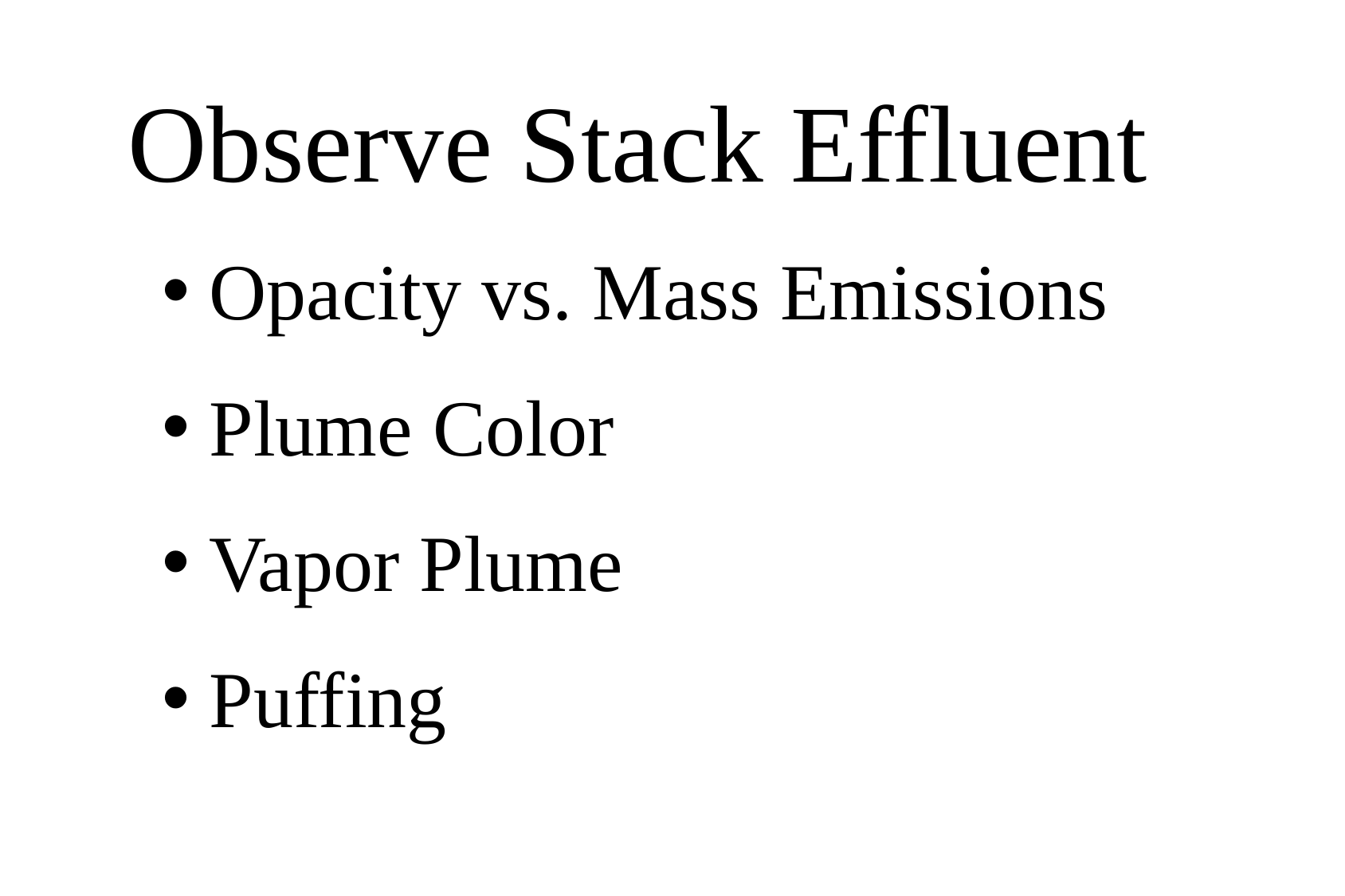

# Observe Stack Effluent

 Opacity vs. Mass Emissions
 Plume Color
 Vapor Plume
 Puffing